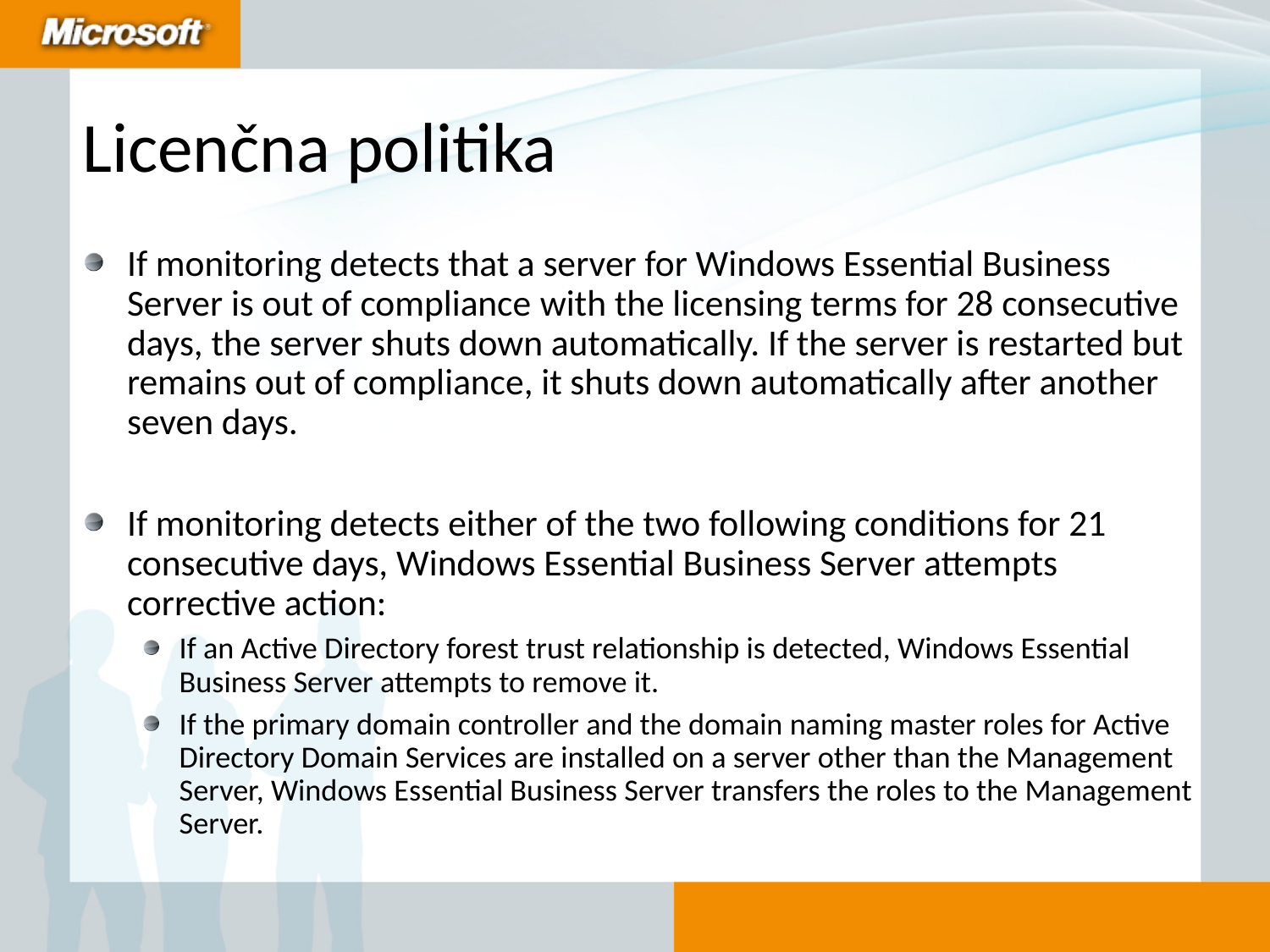

# Licenčna politika
If monitoring detects that a server for Windows Essential Business Server is out of compliance with the licensing terms for 28 consecutive days, the server shuts down automatically. If the server is restarted but remains out of compliance, it shuts down automatically after another seven days.

If monitoring detects either of the two following conditions for 21 consecutive days, Windows Essential Business Server attempts corrective action:
If an Active Directory forest trust relationship is detected, Windows Essential Business Server attempts to remove it.
If the primary domain controller and the domain naming master roles for Active Directory Domain Services are installed on a server other than the Management Server, Windows Essential Business Server transfers the roles to the Management Server.